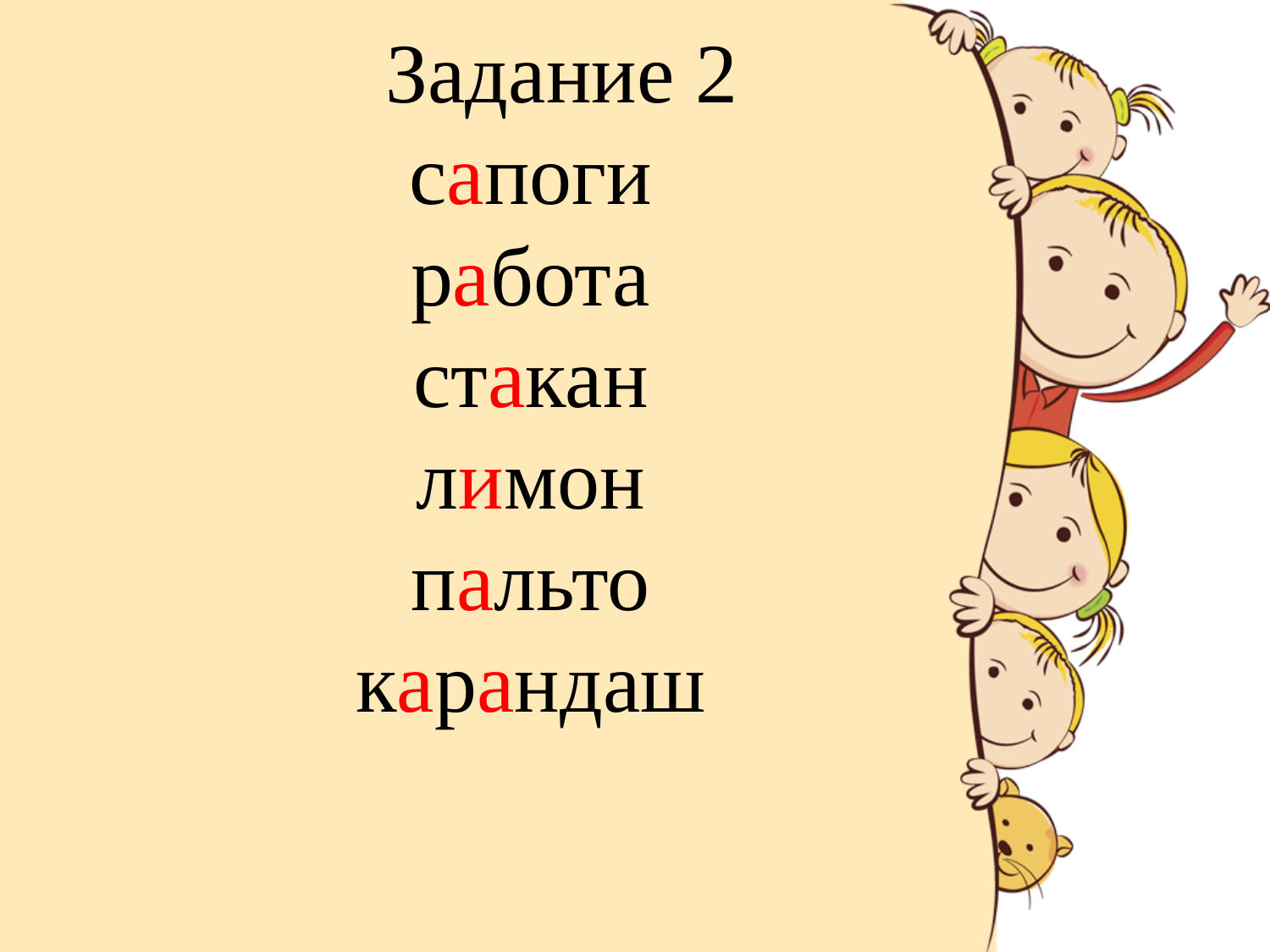

# Задание 2 сапоги работа стакан лимон пальто карандаш